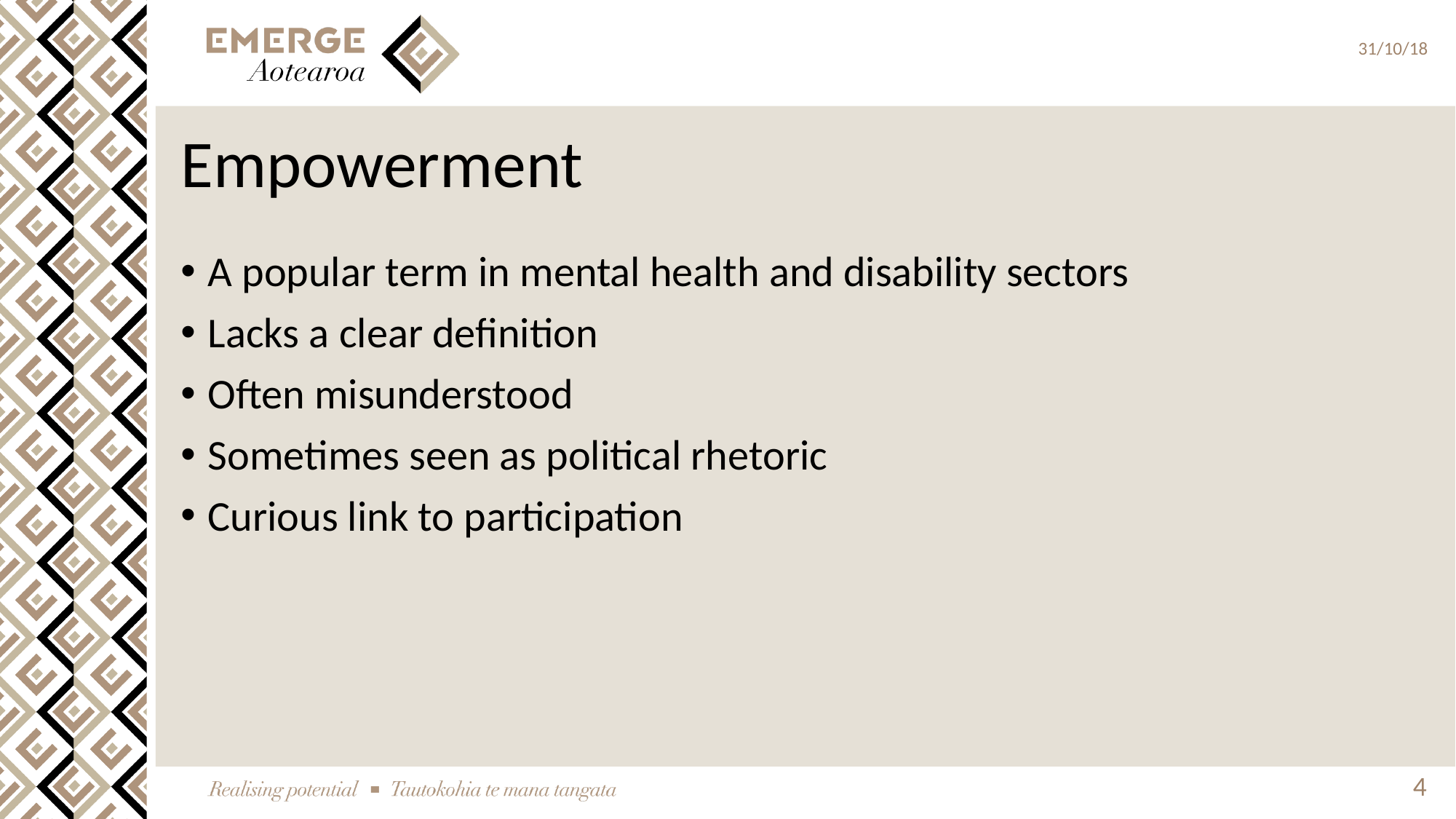

# Empowerment
A popular term in mental health and disability sectors
Lacks a clear definition
Often misunderstood
Sometimes seen as political rhetoric
Curious link to participation